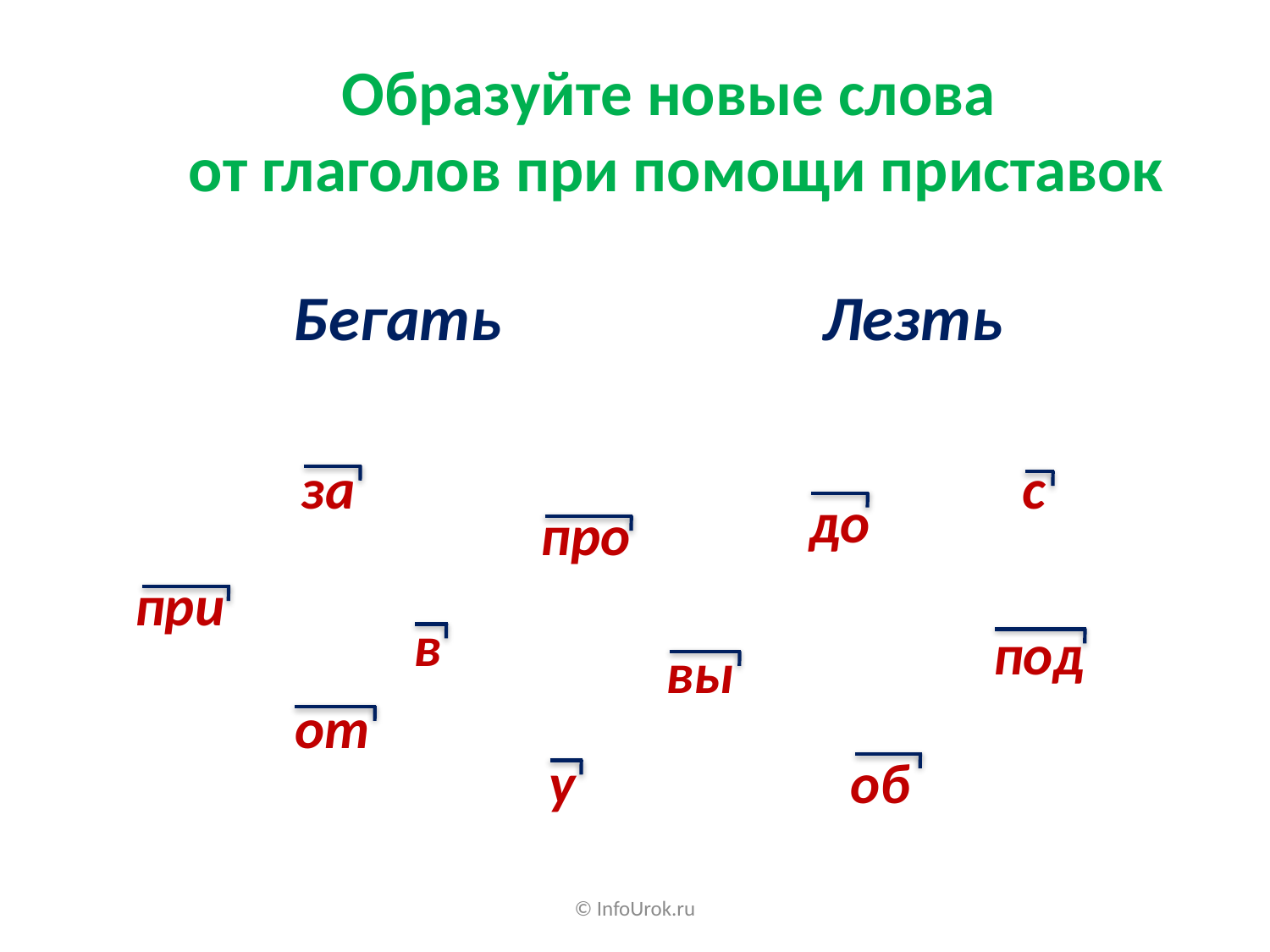

Образуйте новые слова
от глаголов при помощи приставок
Бегать
Лезть
за
с
до
про
при
в
под
вы
от
об
у
© InfoUrok.ru